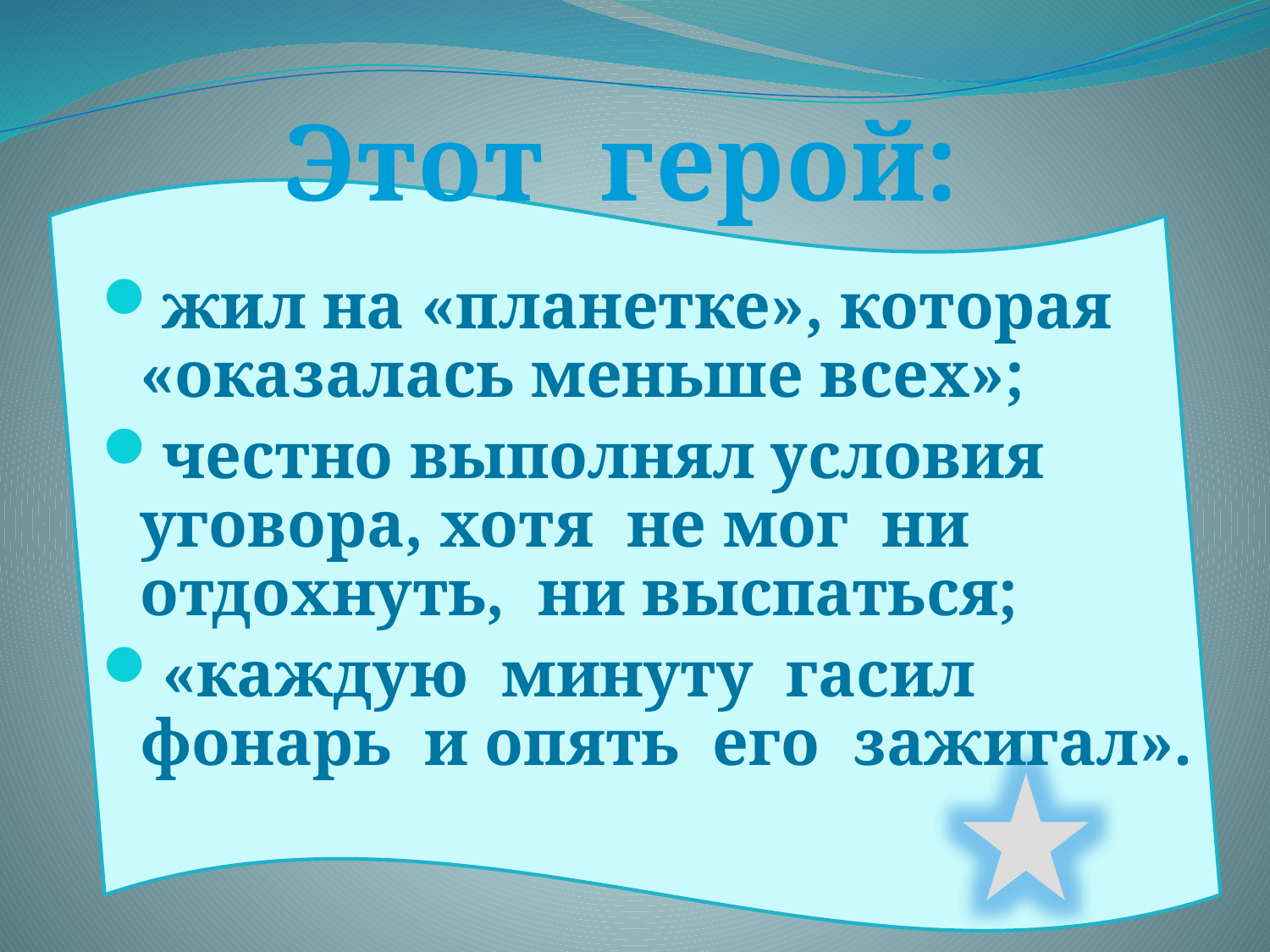

Этот  герой:

жил на «планетке», которая «оказалась меньше всех»;
честно выполнял условия уговора, хотя  не мог  ни  отдохнуть,  ни выспаться;
«каждую  минуту  гасил  фонарь  и опять  его  зажигал».